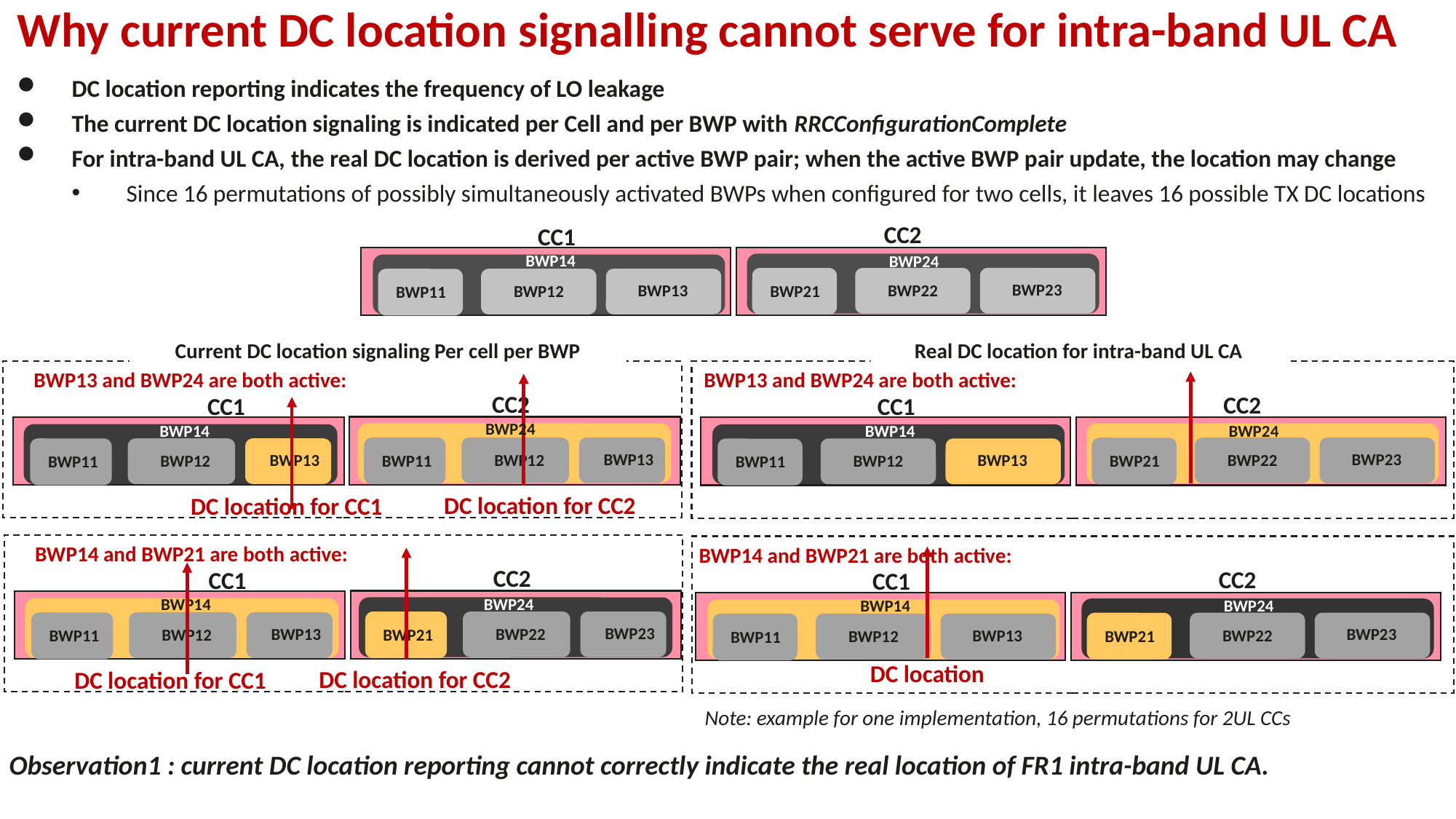

# Why current DC location signalling cannot serve for intra-band UL CA
DC location reporting indicates the frequency of LO leakage
The current DC location signaling is indicated per Cell and per BWP with RRCConfigurationComplete
For intra-band UL CA, the real DC location is derived per active BWP pair; when the active BWP pair update, the location may change
Since 16 permutations of possibly simultaneously activated BWPs when configured for two cells, it leaves 16 possible TX DC locations
CC2
CC1
BWP14
BWP24

BWP23
BWP13
BWP22
BWP12
BWP21
BWP11
Current DC location signaling Per cell per BWP
Real DC location for intra-band UL CA

BWP13 and BWP24 are both active:
CC2
CC1
BWP24
BWP14

BWP13
BWP13
BWP12
BWP12
BWP11
BWP11
DC location for CC2
DC location for CC1

BWP14 and BWP21 are both active:
CC2
CC1
BWP24
BWP14

BWP23
BWP13
BWP22
BWP12
BWP21
BWP11
DC location for CC2
DC location for CC1

BWP13 and BWP24 are both active:
CC2
CC1
BWP14
BWP24

BWP23
BWP13
BWP22
BWP12
BWP21
BWP11
BWP14 and BWP21 are both active:

CC2
CC1
BWP14
BWP24

BWP23
BWP13
BWP22
BWP12
BWP21
BWP11
DC location
Note: example for one implementation, 16 permutations for 2UL CCs
Observation1 : current DC location reporting cannot correctly indicate the real location of FR1 intra-band UL CA.